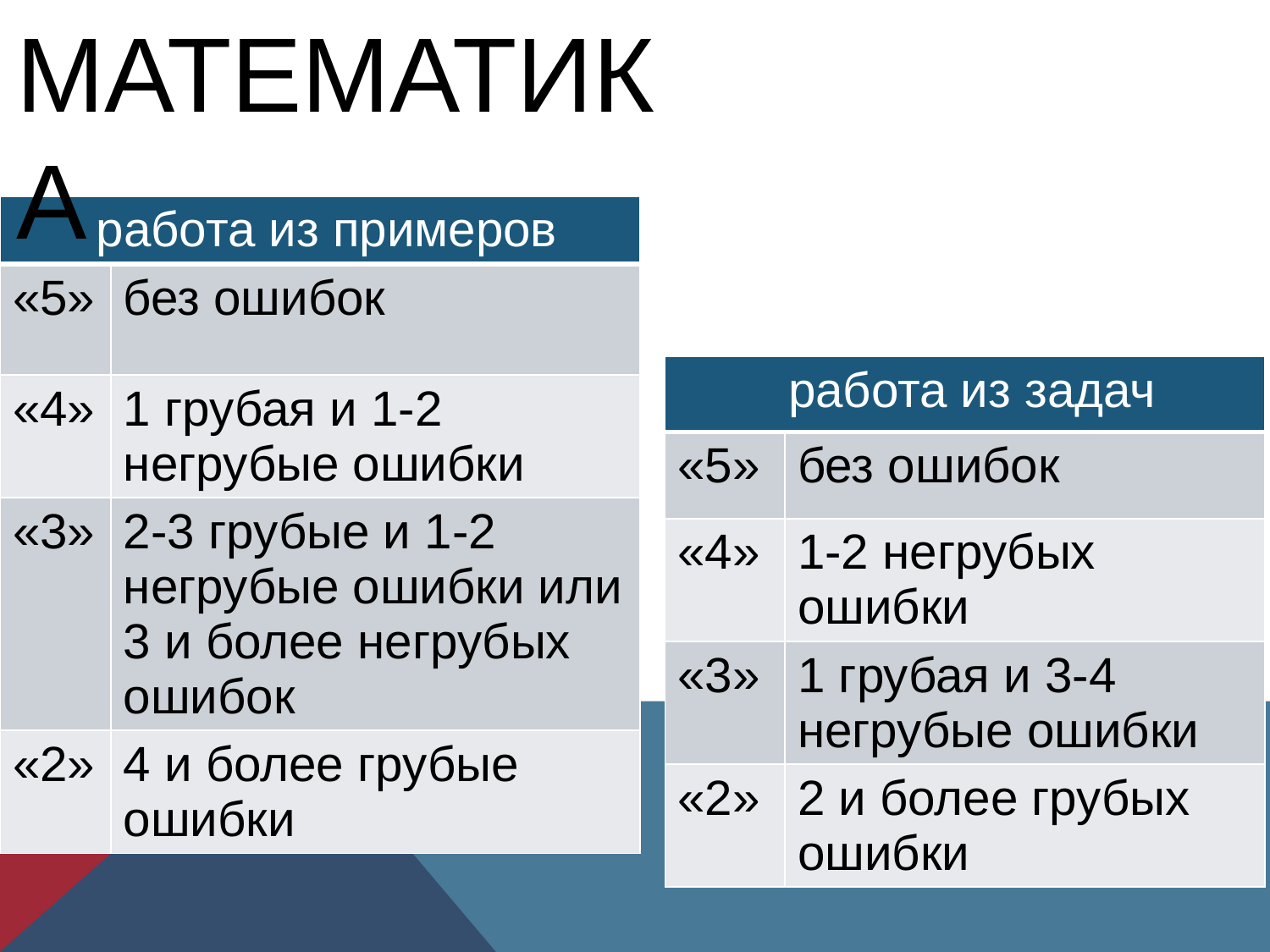

МАТЕМАТИКА
| работа из примеров |  |
| --- | --- |
| «5» | без ошибок |
| «4» | 1 грубая и 1-2 негрубые ошибки |
| «3» | 2-3 грубые и 1-2 негрубые ошибки или 3 и более негрубых ошибок |
| «2» | 4 и более грубые ошибки |
| работа из задач |  |
| --- | --- |
| «5» | без ошибок |
| «4» | 1-2 негрубых ошибки |
| «3» | 1 грубая и 3-4 негрубые ошибки |
| «2» | 2 и более грубых ошибки |